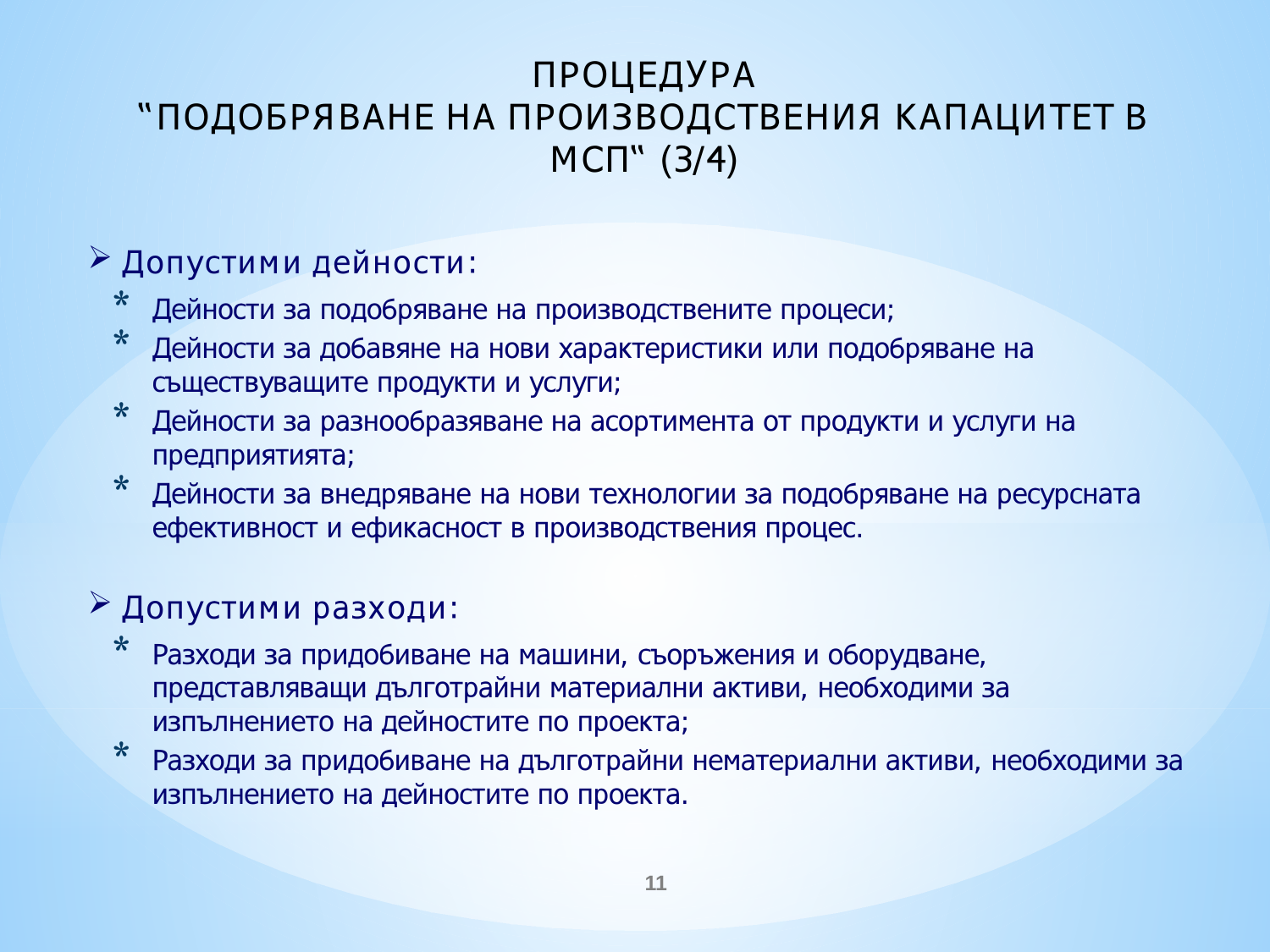

# ПРОЦЕДУРА “ПОДОБРЯВАНЕ НА ПРОИЗВОДСТВЕНИЯ КАПАЦИТЕТ В МСП“ (3/4)
 Допустими дейности:
Дейности за подобряване на производствените процеси;
Дейности за добавяне на нови характеристики или подобряване на съществуващите продукти и услуги;
Дейности за разнообразяване на асортимента от продукти и услуги на предприятията;
Дейности за внедряване на нови технологии за подобряване на ресурсната ефективност и ефикасност в производствения процес.

 Допустими разходи:
Разходи за придобиване на машини, съоръжения и оборудване, представляващи дълготрайни материални активи, необходими за изпълнението на дейностите по проекта;
Разходи за придобиване на дълготрайни нематериални активи, необходими за изпълнението на дейностите по проекта.

11